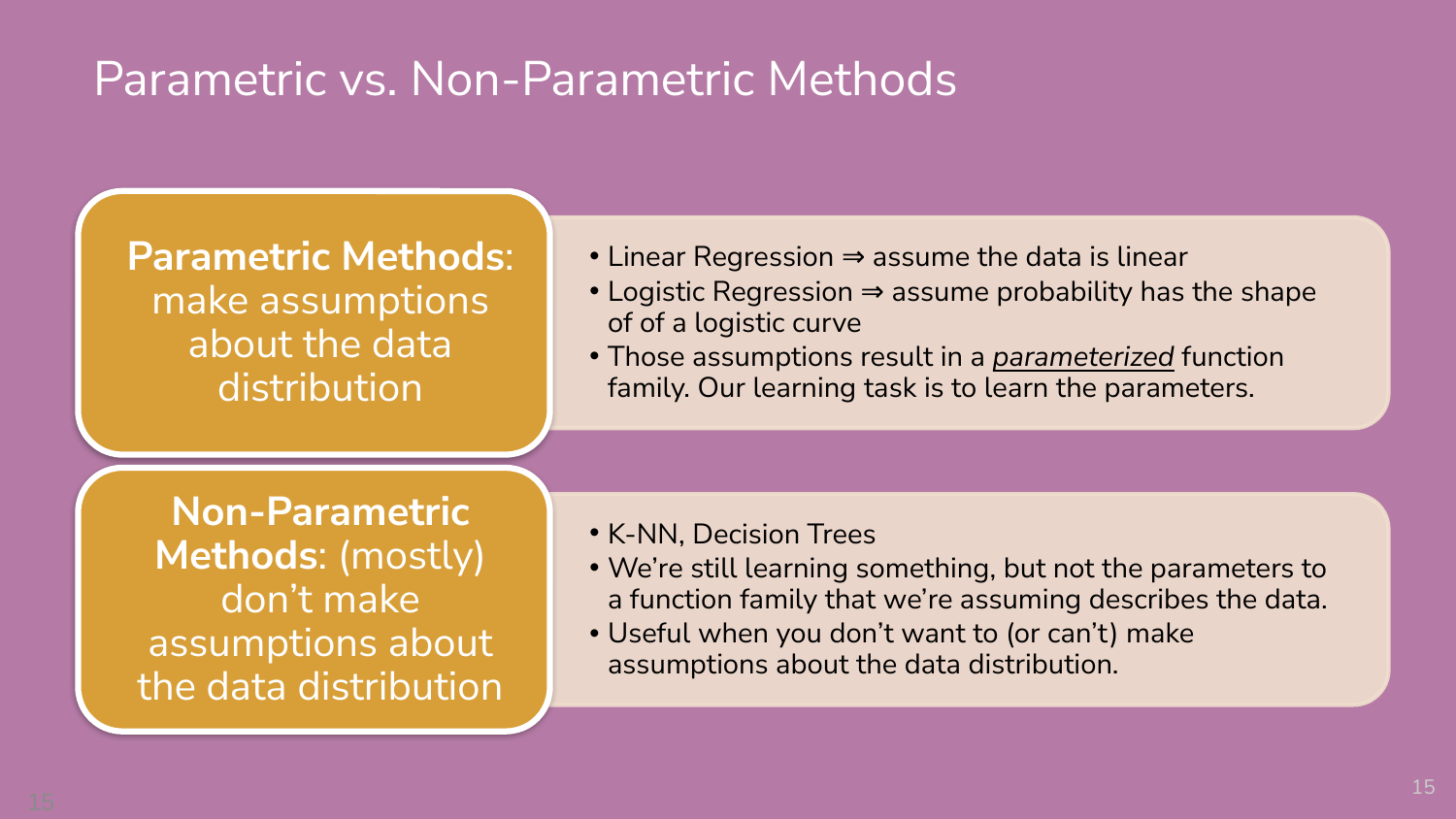

# Parametric vs. Non-Parametric Methods
Linear Regression ⇒ assume the data is linear
Logistic Regression ⇒ assume probability has the shape of of a logistic curve
Those assumptions result in a parameterized function family. Our learning task is to learn the parameters.
Parametric Methods: make assumptions about the data distribution
K-NN, Decision Trees
We’re still learning something, but not the parameters to a function family that we’re assuming describes the data.
Useful when you don’t want to (or can’t) make assumptions about the data distribution.
Non-Parametric Methods: (mostly) don’t make assumptions about the data distribution
15